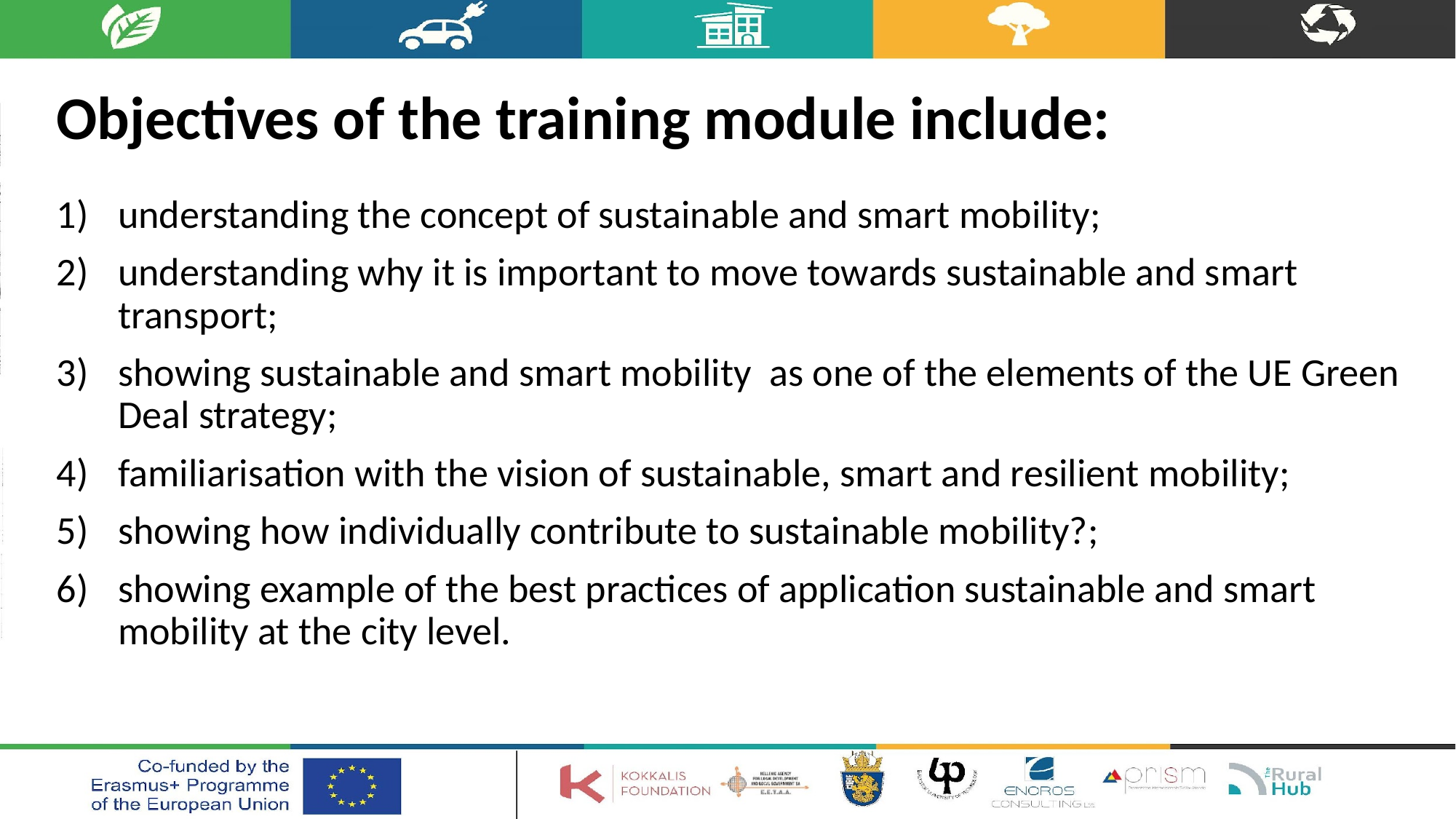

# Objectives of the training module include:
understanding the concept of sustainable and smart mobility;
understanding why it is important to move towards sustainable and smart transport;
showing sustainable and smart mobility  as one of the elements of the UE Green Deal strategy;
familiarisation with the vision of sustainable, smart and resilient mobility;
showing how individually contribute to sustainable mobility?;
showing example of the best practices of application sustainable and smart mobility at the city level.